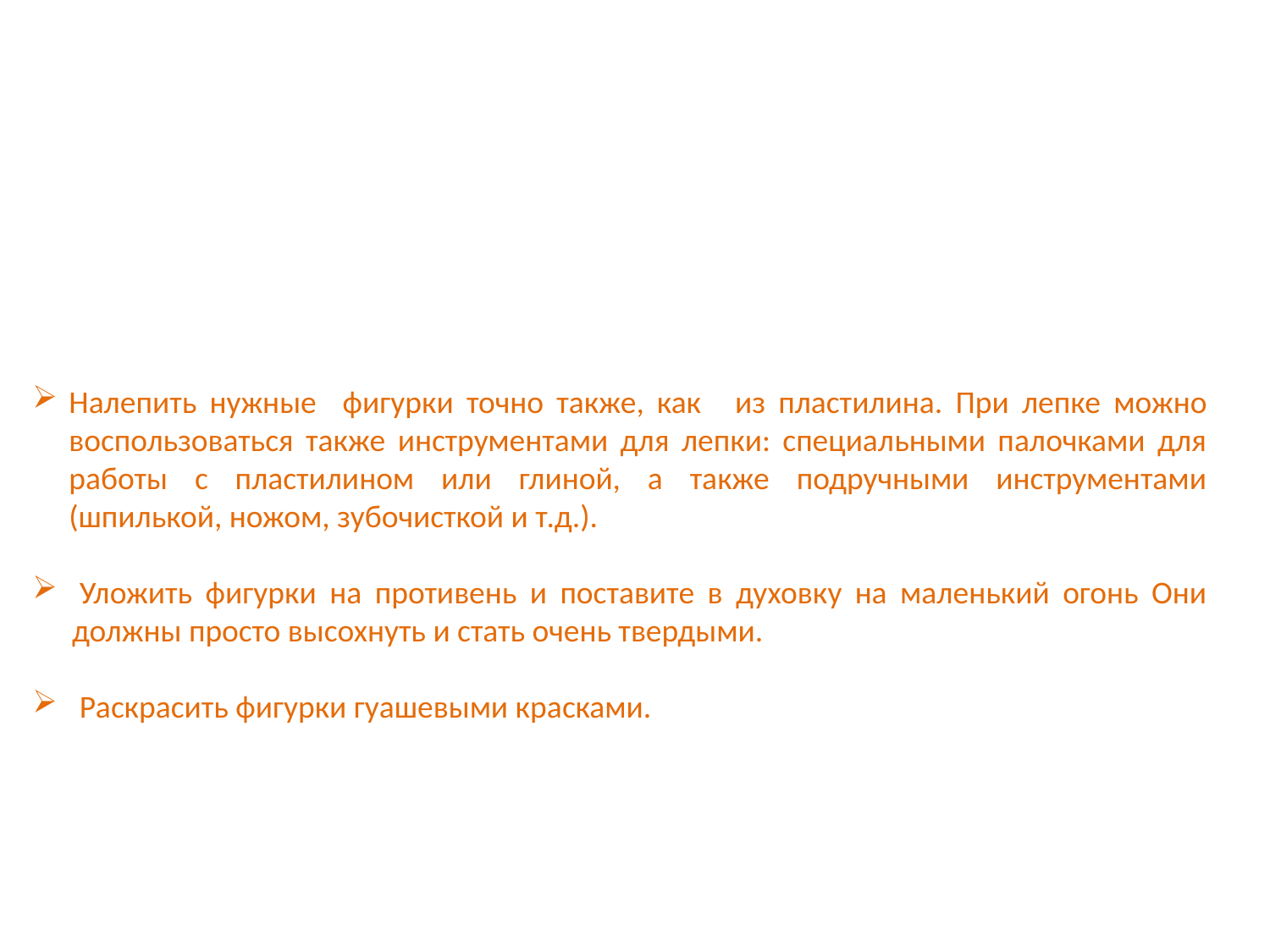

Налепить нужные  фигурки точно также, как   из пластилина. При лепке можно воспользоваться также инструментами для лепки: специальными палочками для работы с пластилином или глиной, а также подручными инструментами (шпилькой, ножом, зубочисткой и т.д.).

 Уложить фигурки на противень и поставите в духовку на маленький огонь Они должны просто высохнуть и стать очень твердыми.

 Раскрасить фигурки гуашевыми красками.